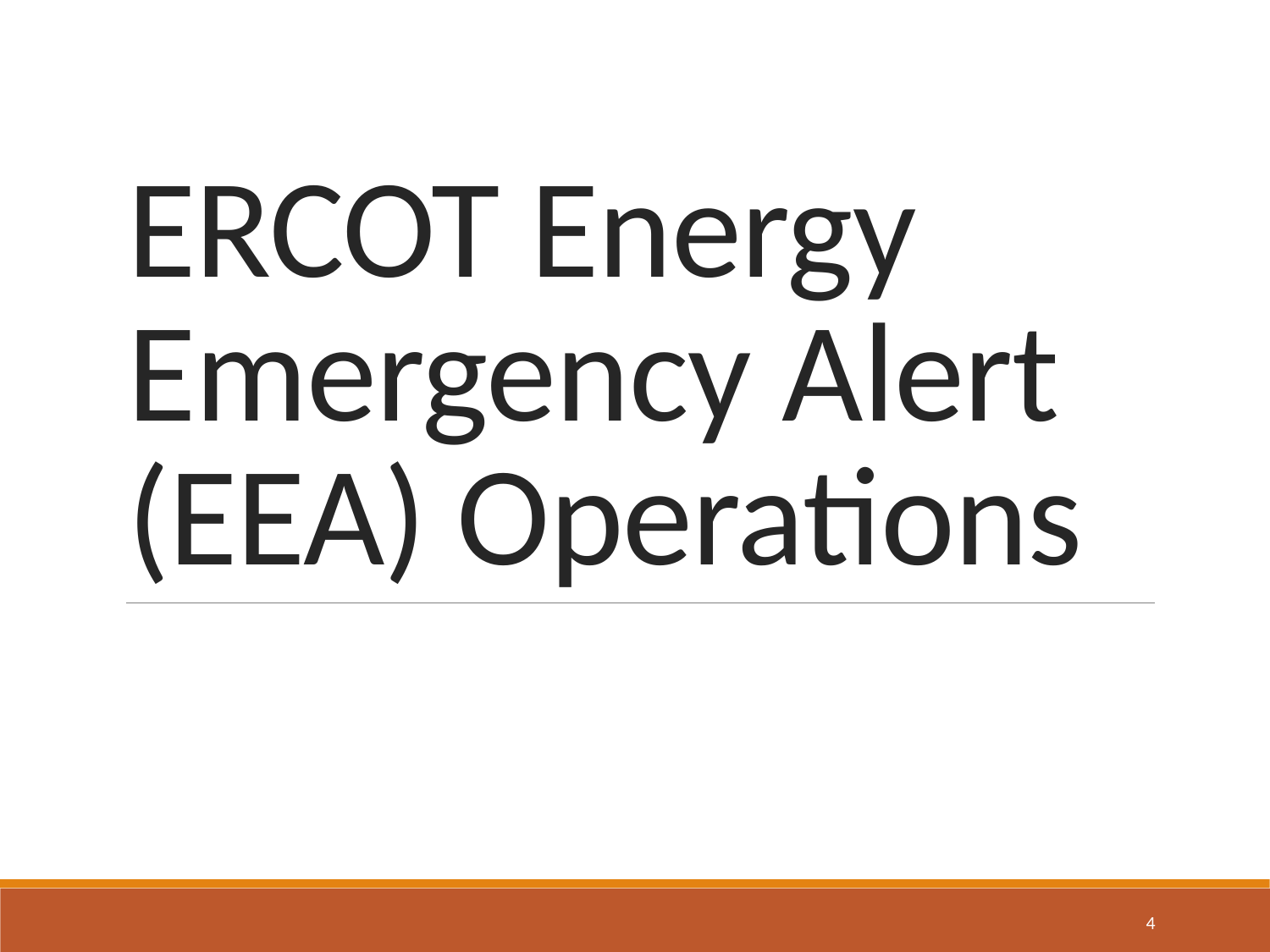

# ERCOT Energy Emergency Alert (EEA) Operations
4